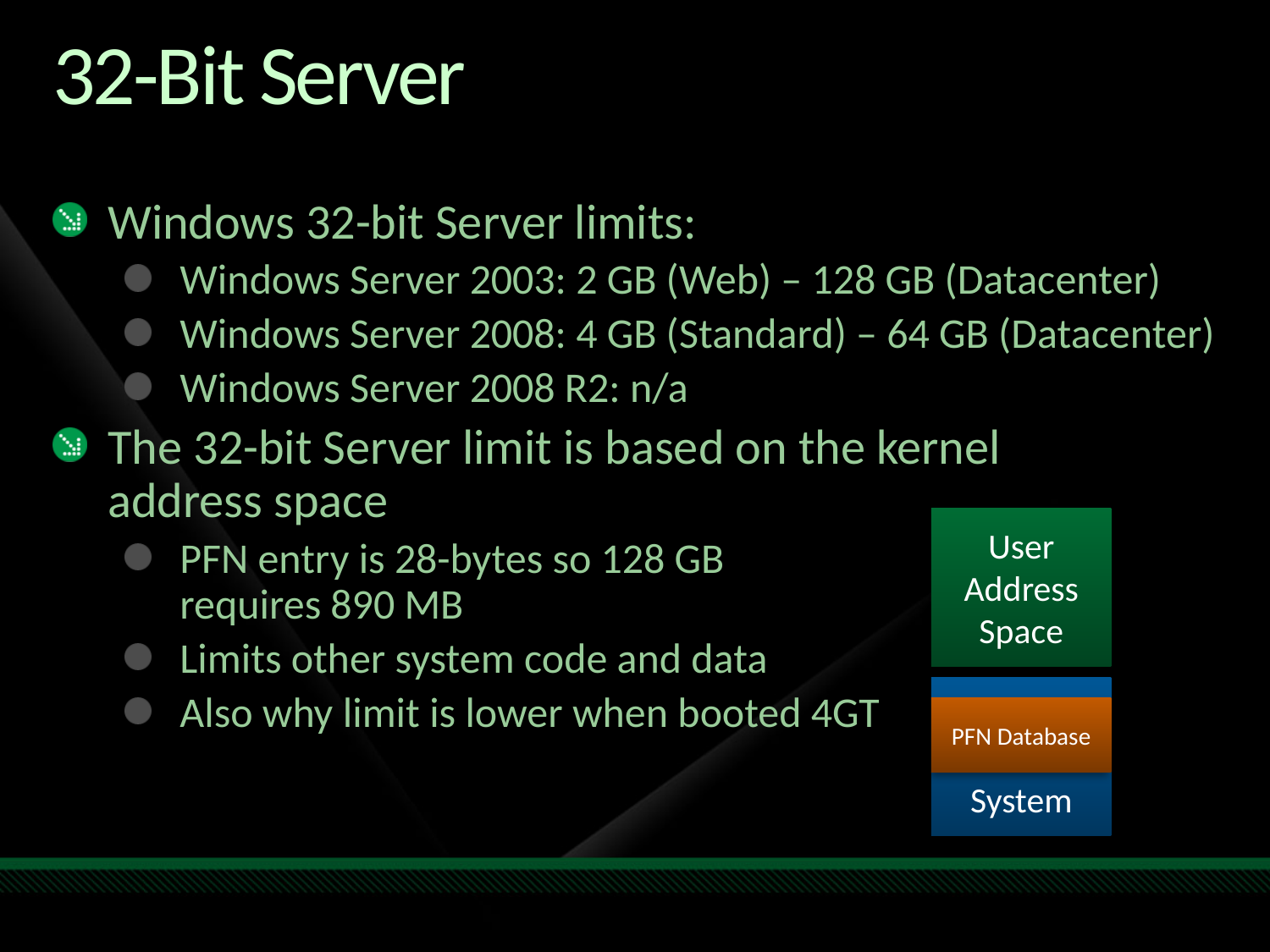

# 32-Bit Server
Windows 32-bit Server limits:
Windows Server 2003: 2 GB (Web) – 128 GB (Datacenter)
Windows Server 2008: 4 GB (Standard) – 64 GB (Datacenter)
Windows Server 2008 R2: n/a
The 32-bit Server limit is based on the kernel
address space
PFN entry is 28-bytes so 128 GB
requires 890 MB
Limits other system code and data
Also why limit is lower when booted 4GT
User Address Space

System
PFN Database